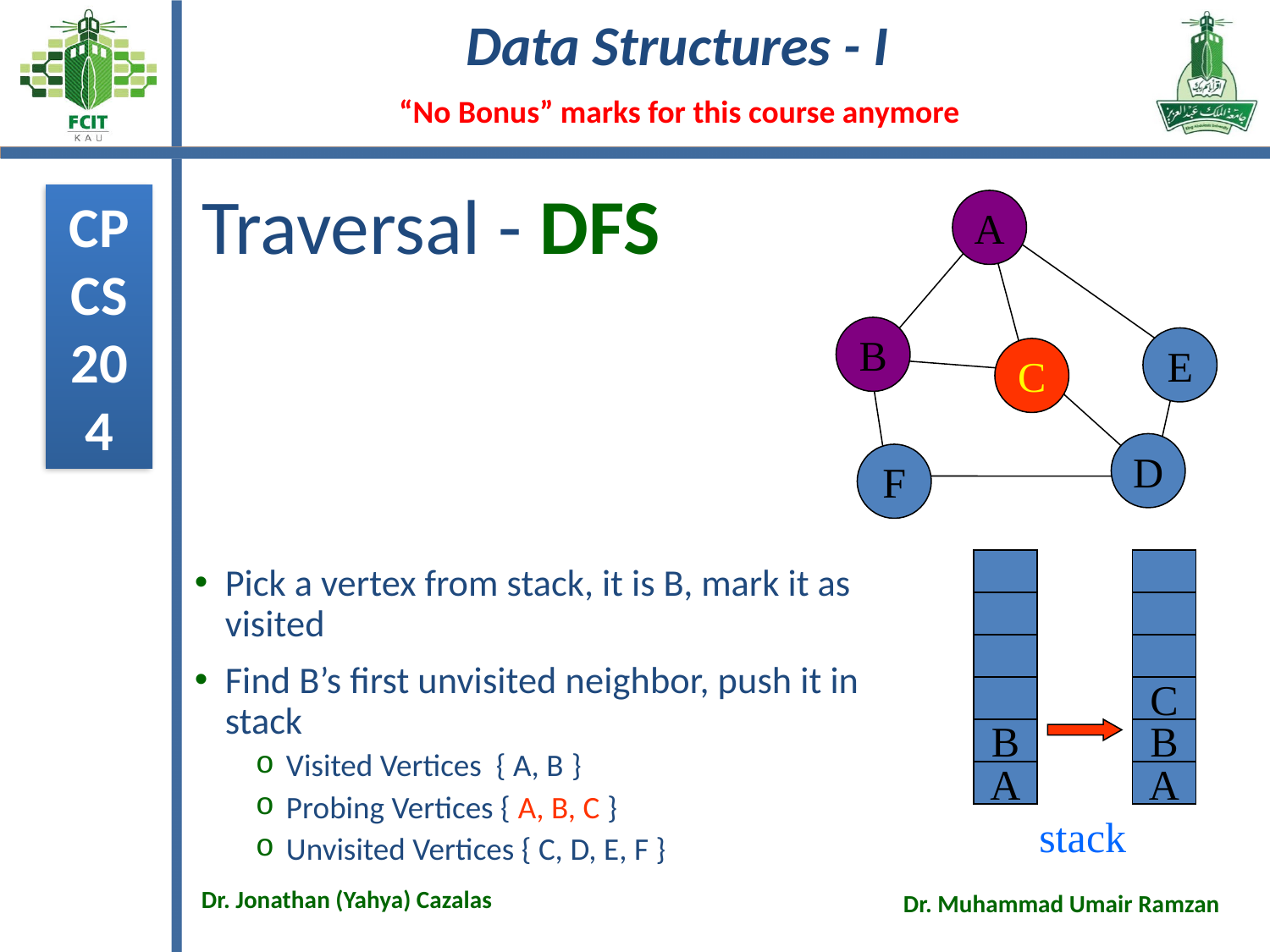

# Traversal - DFS
A

B
E
C

D
F

Pick a vertex from stack, it is B, mark it as visited
Find B’s first unvisited neighbor, push it in stack
Visited Vertices  { A, B }
Probing Vertices { A, B, C }
Unvisited Vertices { C, D, E, F }

C
B

B
A
A
stack